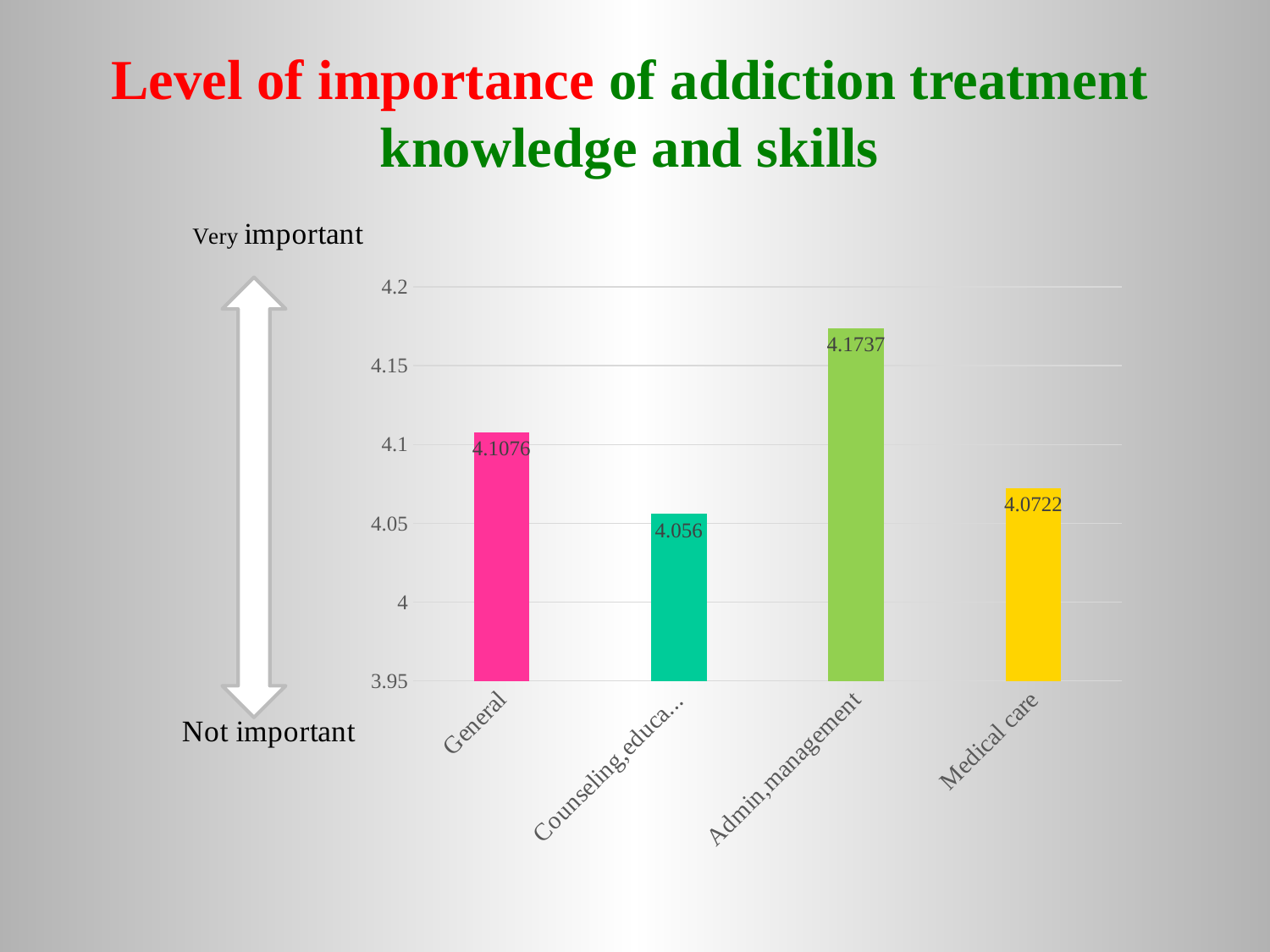

# Level of importance of addiction treatment knowledge and skills

### Chart

| Category | Extremely inportant |
|---|---|
| General | 4.1076 |
| Counseling,education | 4.056 |
| Admin,management | 4.1737 |
| Medical care | 4.0722 |